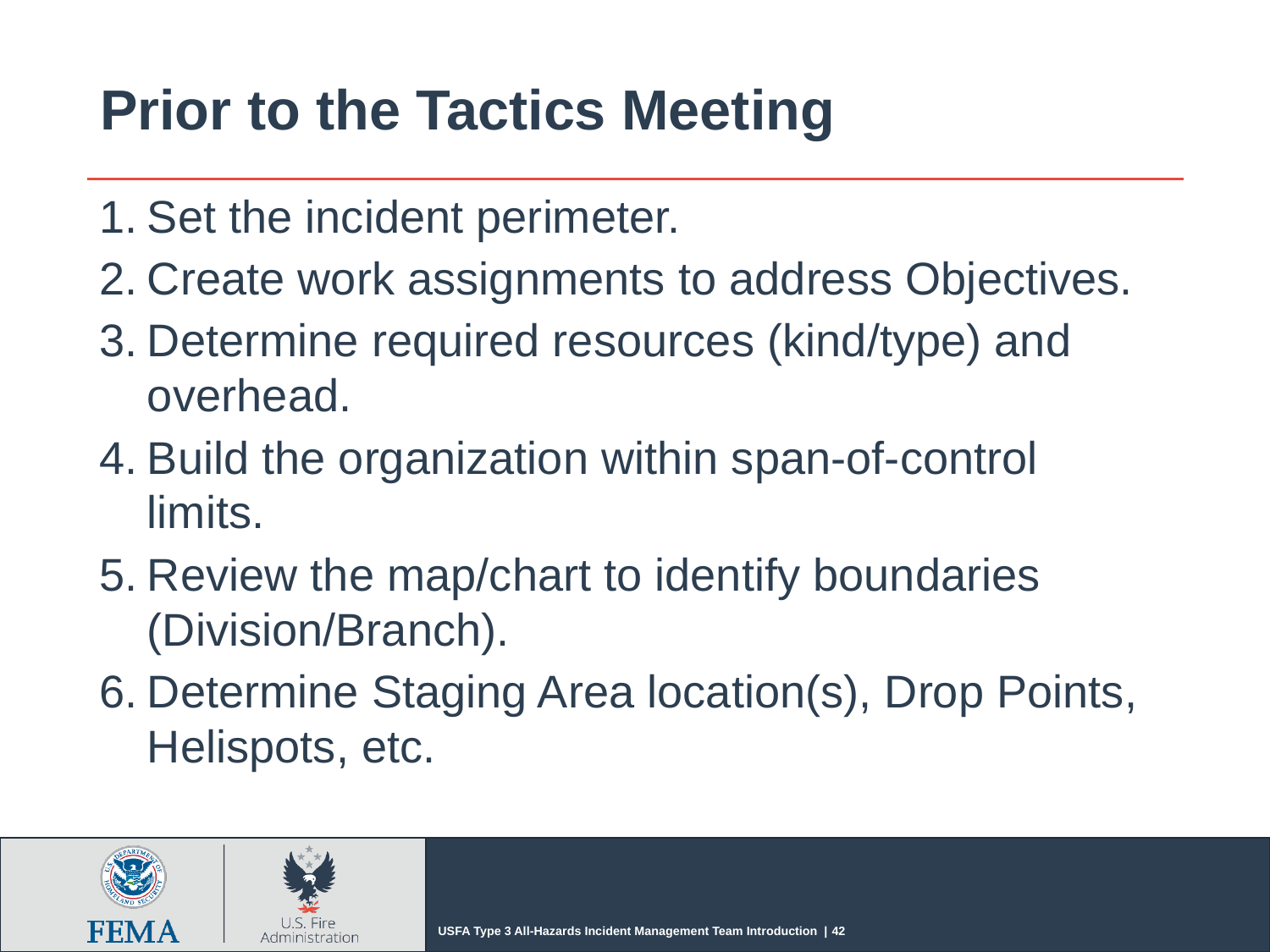

# Prior to the Tactics Meeting
Set the incident perimeter.
Create work assignments to address Objectives.
Determine required resources (kind/type) and overhead.
Build the organization within span-of-control limits.
Review the map/chart to identify boundaries (Division/Branch).
Determine Staging Area location(s), Drop Points, Helispots, etc.
USFA Type 3 All-Hazards Incident Management Team Introduction  | 42